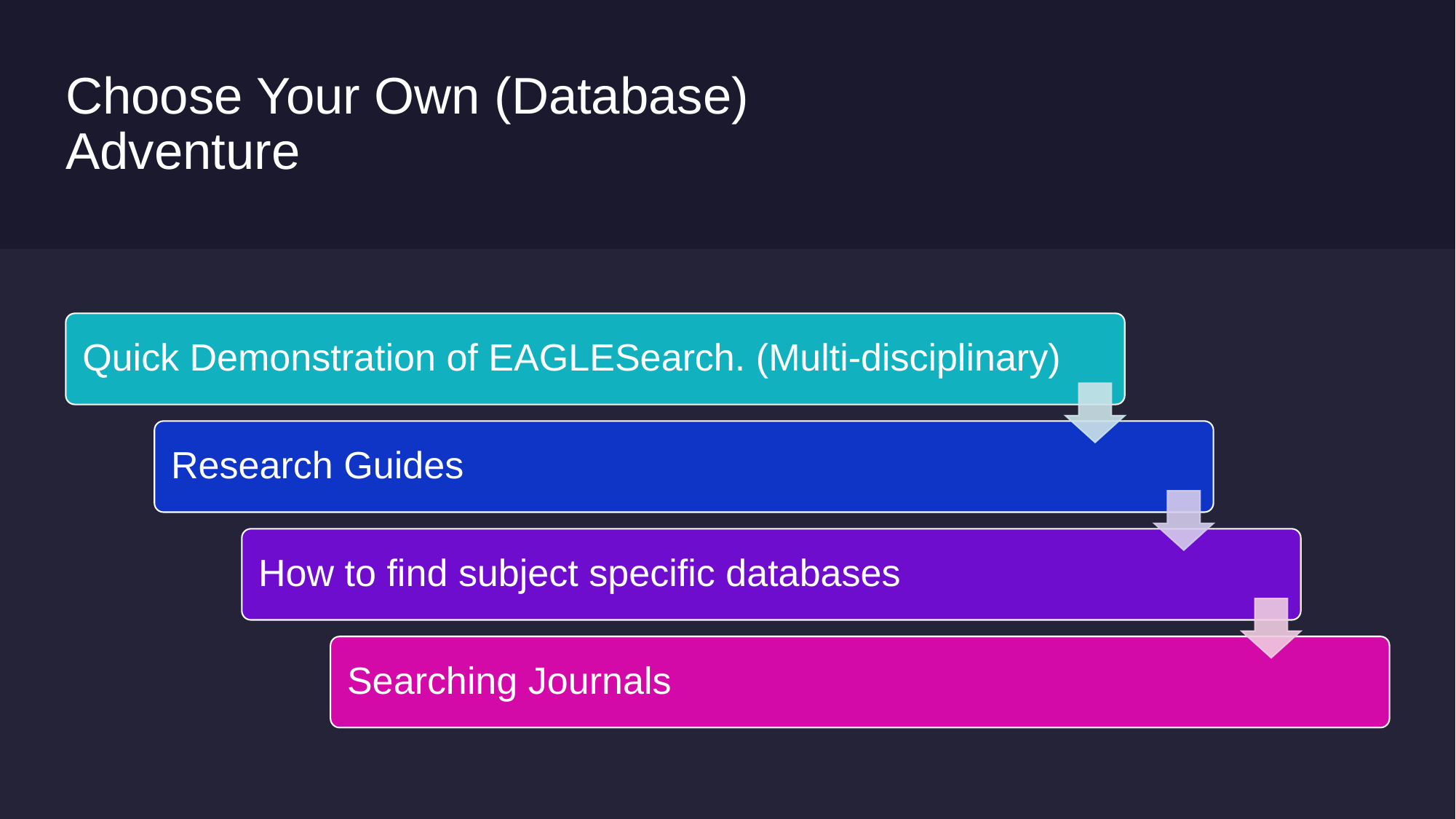

# Choose Your Own (Database) Adventure

Quick Demonstration of EAGLESearch. (Multi-disciplinary)
Research Guides
How to find subject specific databases
Searching Journals